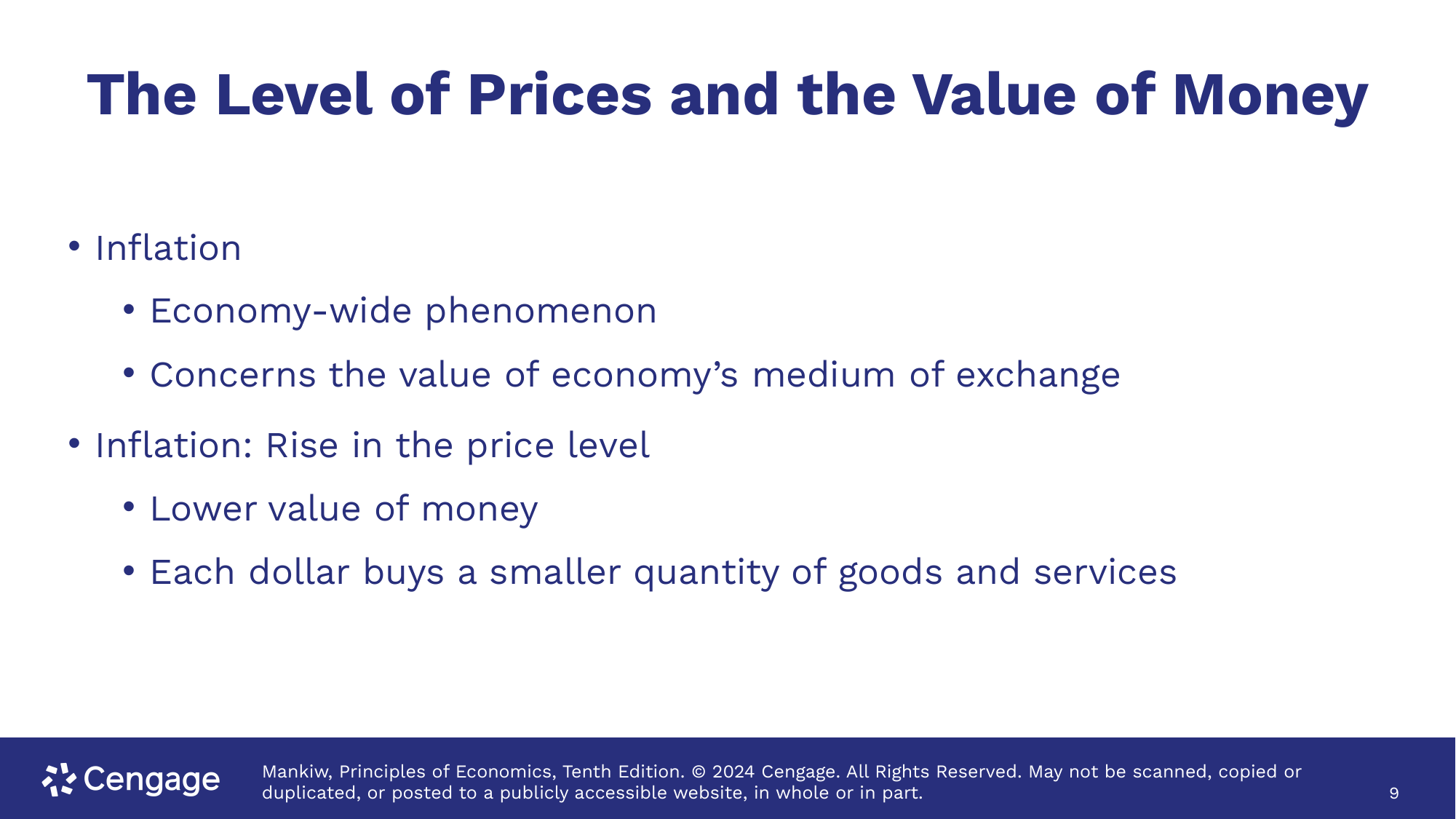

# The Level of Prices and the Value of Money
Inflation
Economy-wide phenomenon
Concerns the value of economy’s medium of exchange
Inflation: Rise in the price level
Lower value of money
Each dollar buys a smaller quantity of goods and services